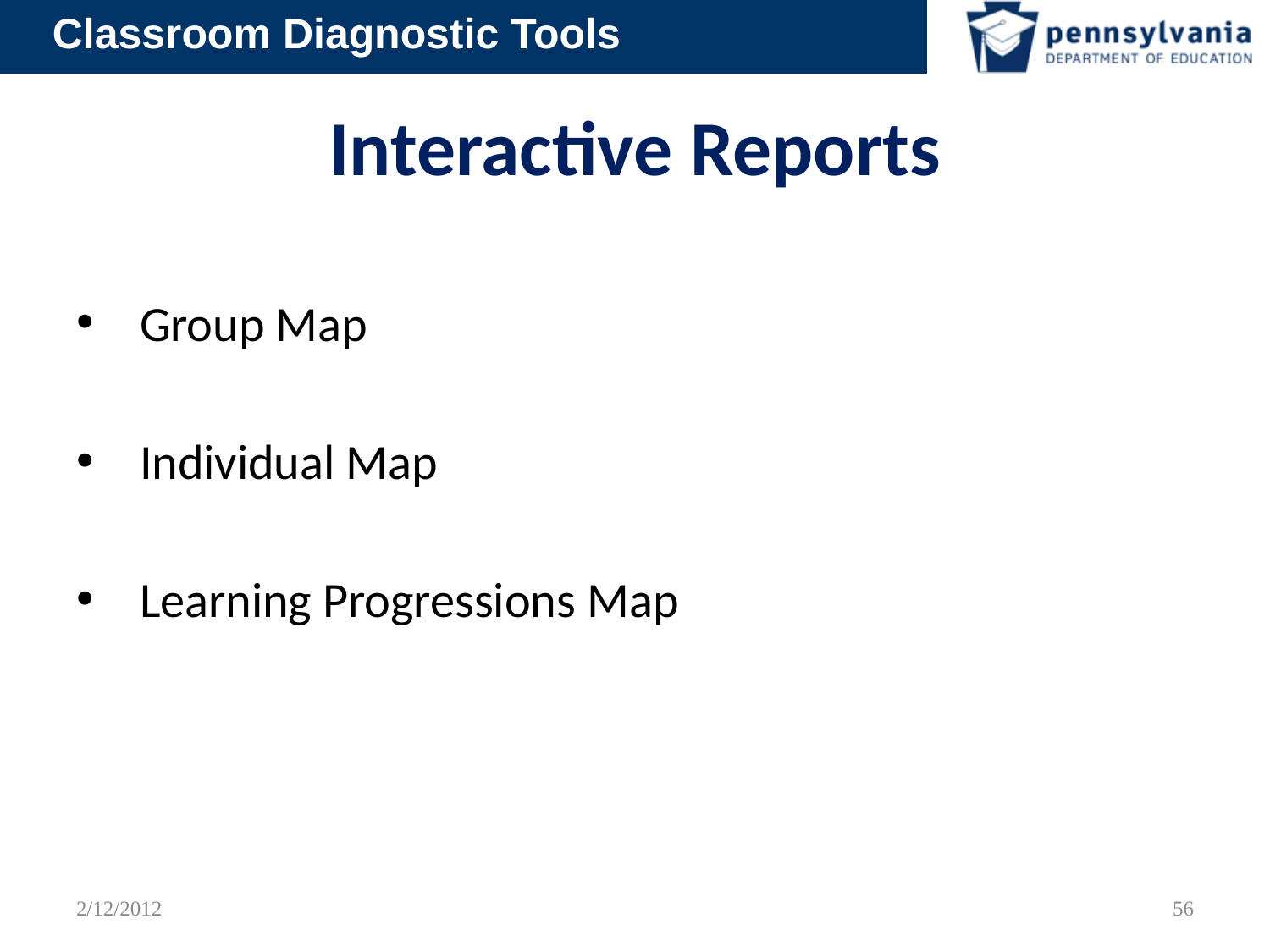

# Interactive Reports
Group Map

Individual Map

Learning Progressions Map

2/12/2012
56